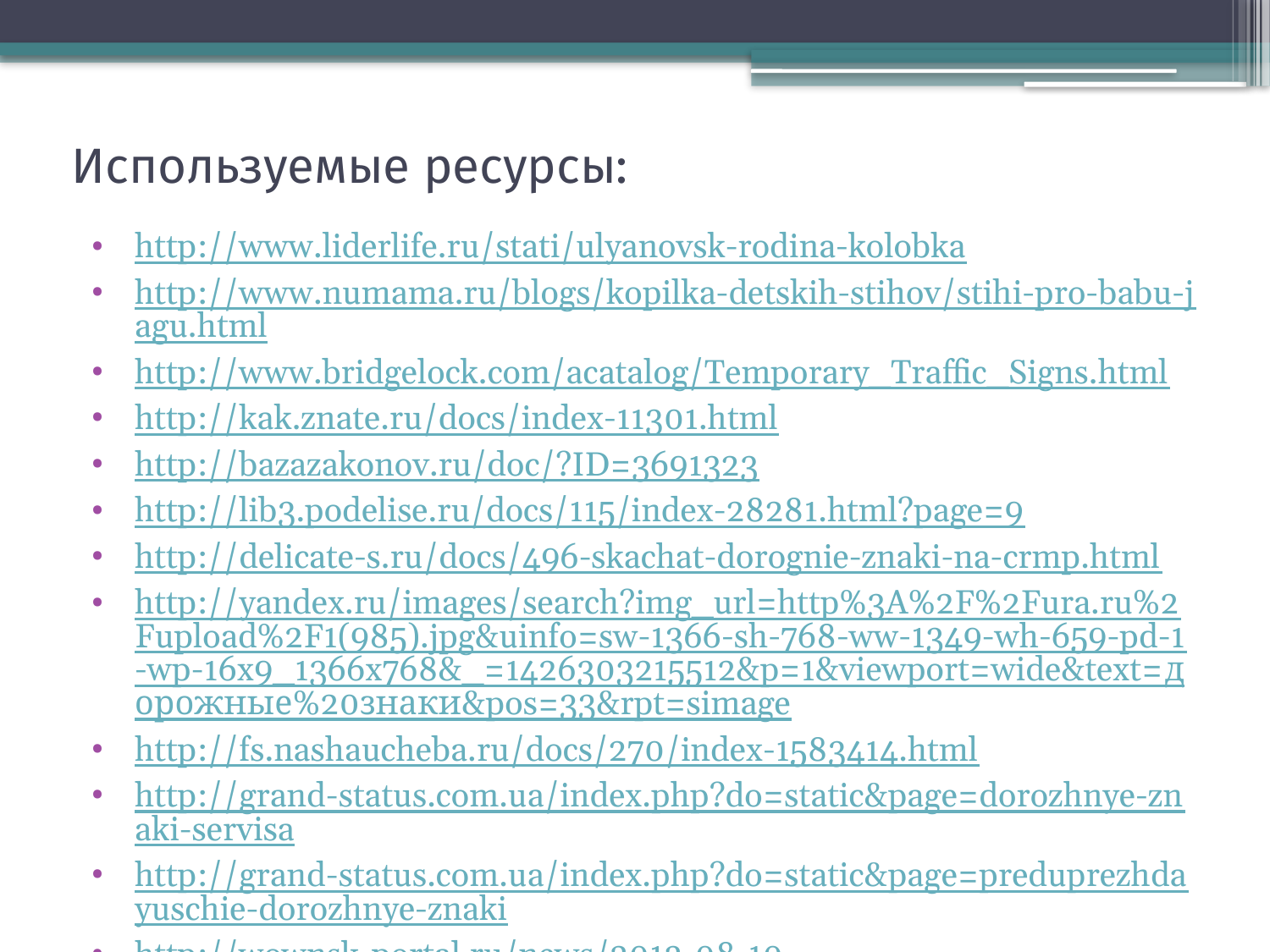

# Используемые ресурсы:
http://www.liderlife.ru/stati/ulyanovsk-rodina-kolobka
http://www.numama.ru/blogs/kopilka-detskih-stihov/stihi-pro-babu-jagu.html
http://www.bridgelock.com/acatalog/Temporary_Traffic_Signs.html
http://kak.znate.ru/docs/index-11301.html
http://bazazakonov.ru/doc/?ID=3691323
http://lib3.podelise.ru/docs/115/index-28281.html?page=9
http://delicate-s.ru/docs/496-skachat-dorognie-znaki-na-crmp.html
http://yandex.ru/images/search?img_url=http%3A%2F%2Fura.ru%2Fupload%2F1(985).jpg&uinfo=sw-1366-sh-768-ww-1349-wh-659-pd-1-wp-16x9_1366x768&_=1426303215512&p=1&viewport=wide&text=дорожные%20знаки&pos=33&rpt=simage
http://fs.nashaucheba.ru/docs/270/index-1583414.html
http://grand-status.com.ua/index.php?do=static&page=dorozhnye-znaki-servisa
http://grand-status.com.ua/index.php?do=static&page=preduprezhdayuschie-dorozhnye-znaki
http://wownsk-portal.ru/news/2013-08-10
http://luko-morie.ru/personazhi/baba-yaga.html
http://luko-morie.ru/multfilmyi/detskie/